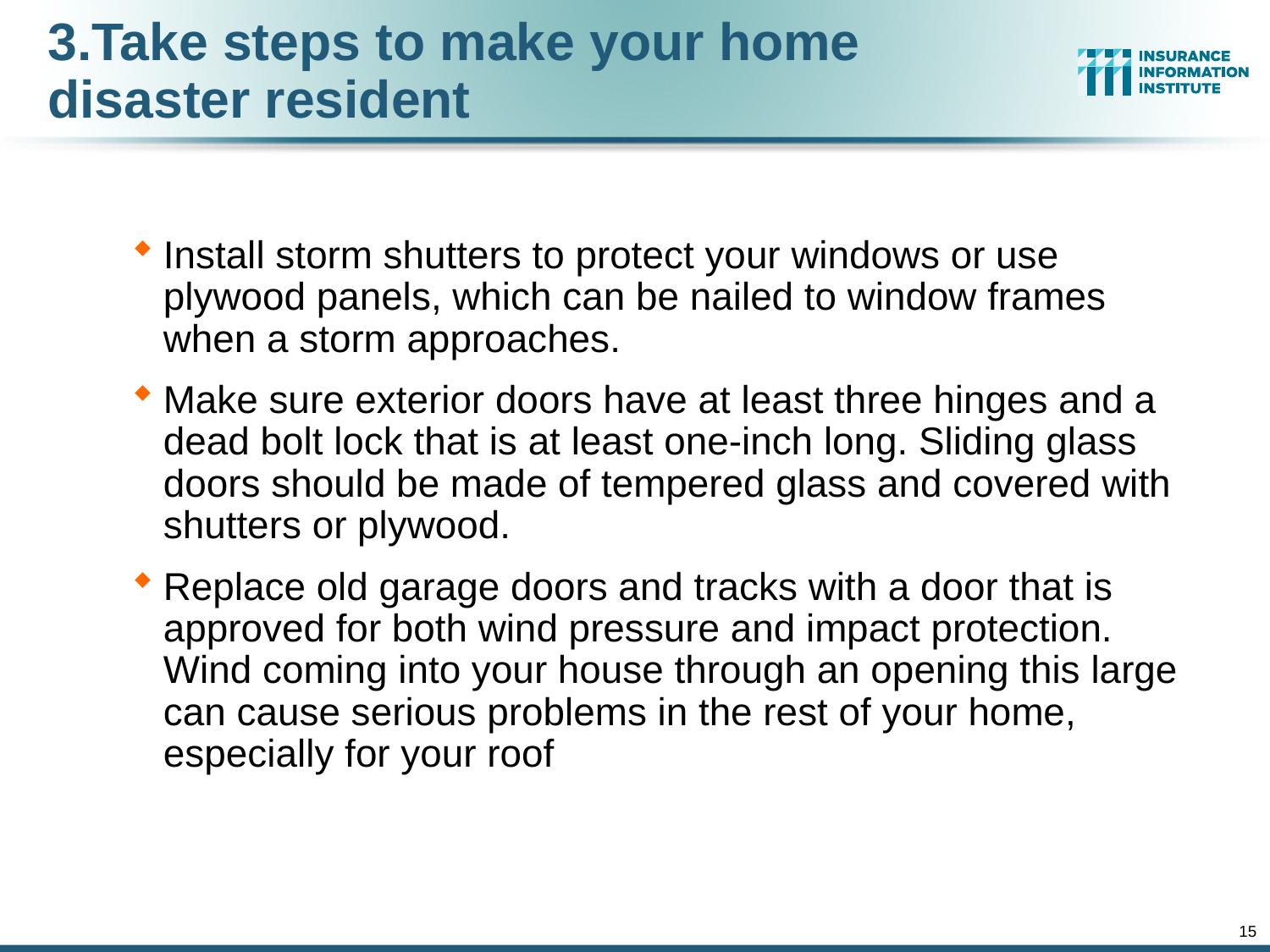

# 3.Take steps to make your home disaster resident
Install storm shutters to protect your windows or use plywood panels, which can be nailed to window frames when a storm approaches.
Make sure exterior doors have at least three hinges and a dead bolt lock that is at least one-inch long. Sliding glass doors should be made of tempered glass and covered with shutters or plywood.
Replace old garage doors and tracks with a door that is approved for both wind pressure and impact protection. Wind coming into your house through an opening this large can cause serious problems in the rest of your home, especially for your roof
15
12/01/09 - 9pm
eSlide – P6466 – The Financial Crisis and the Future of the P/C